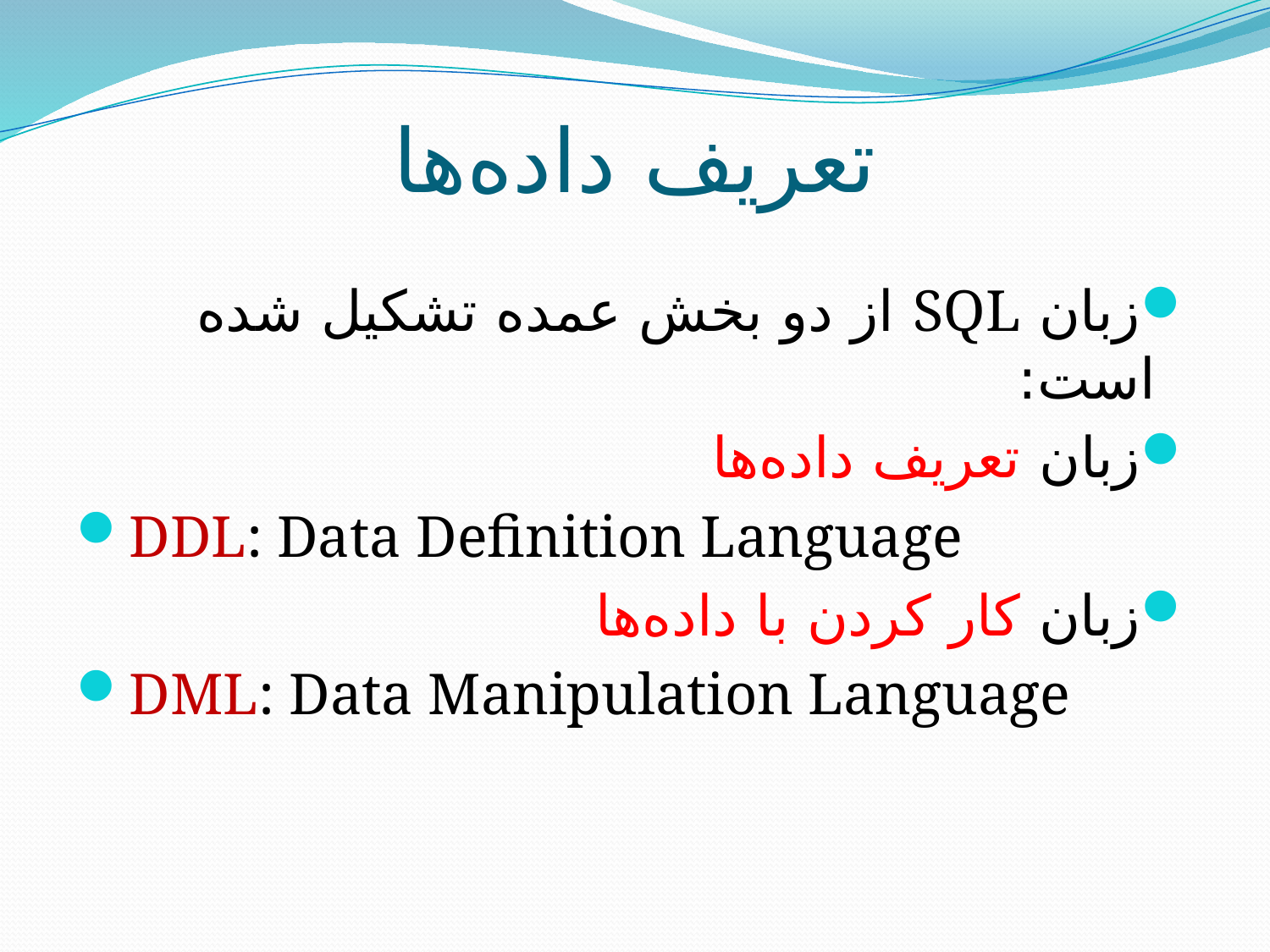

# تعريف داده‌ها
زبان SQL از دو بخش عمده تشکيل شده است:
زبان تعريف داده‌ها
DDL: Data Definition Language
زبان کار کردن با داده‌ها
DML: Data Manipulation Language